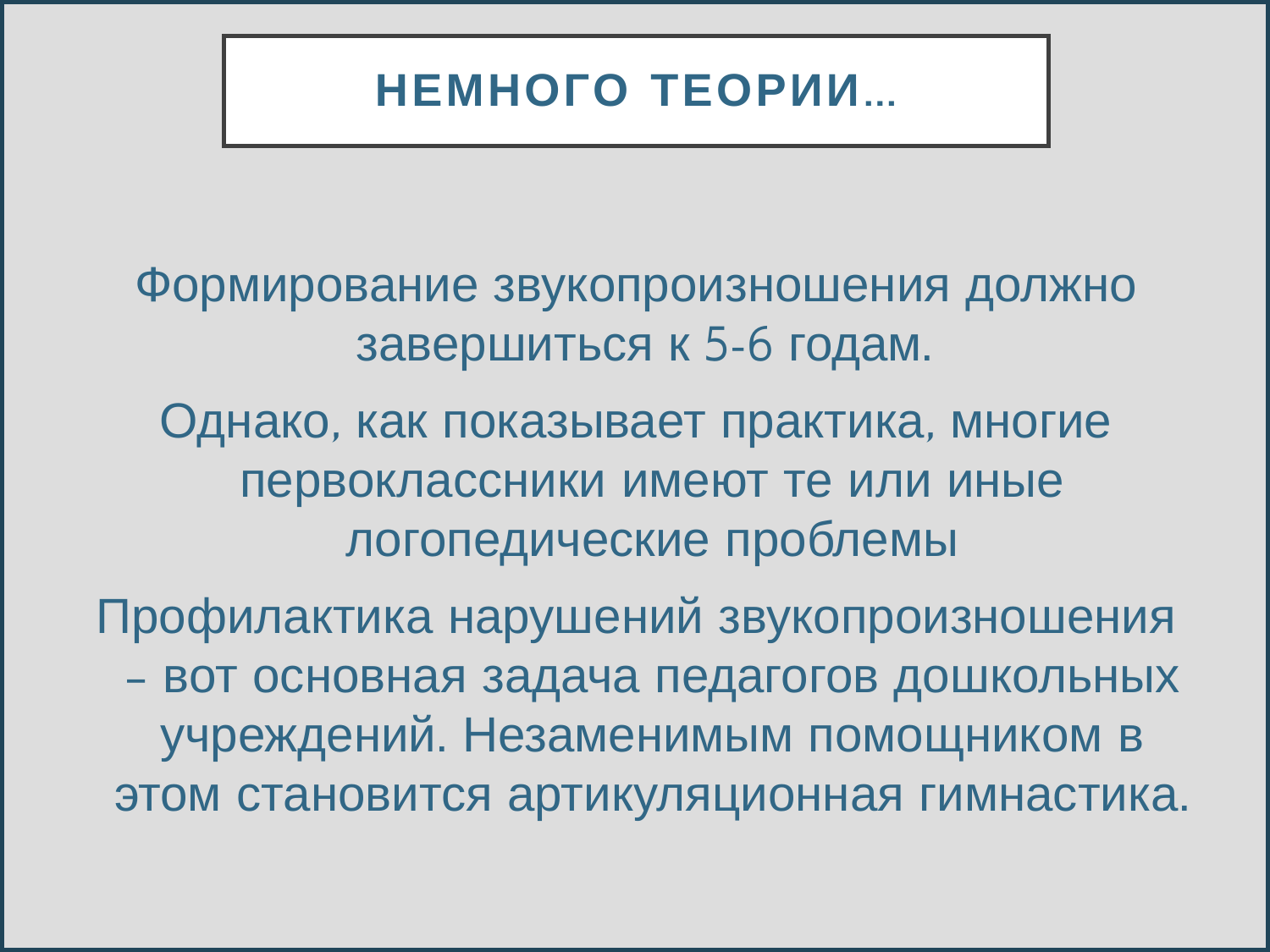

# Немного теории…
Формирование звукопроизношения должно завершиться к 5-6 годам.
Однако, как показывает практика, многие первоклассники имеют те или иные логопедические проблемы
Профилактика нарушений звукопроизношения – вот основная задача педагогов дошкольных учреждений. Незаменимым помощником в этом становится артикуляционная гимнастика.